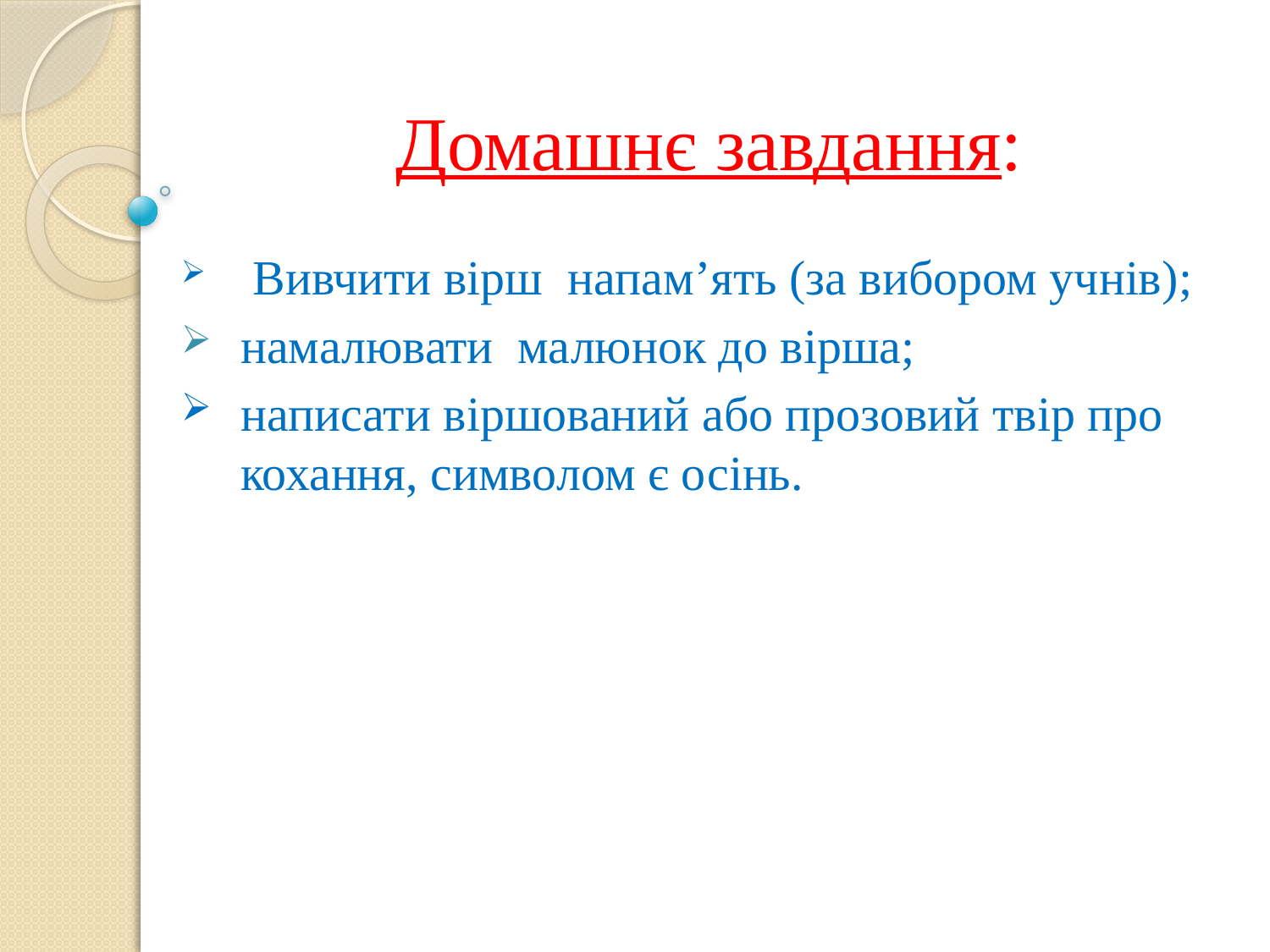

# Домашнє завдання:
 Вивчити вірш  напам’ять (за вибором учнів);
намалювати  малюнок до вірша;
написати віршований або прозовий твір про кохання, символом є осінь.